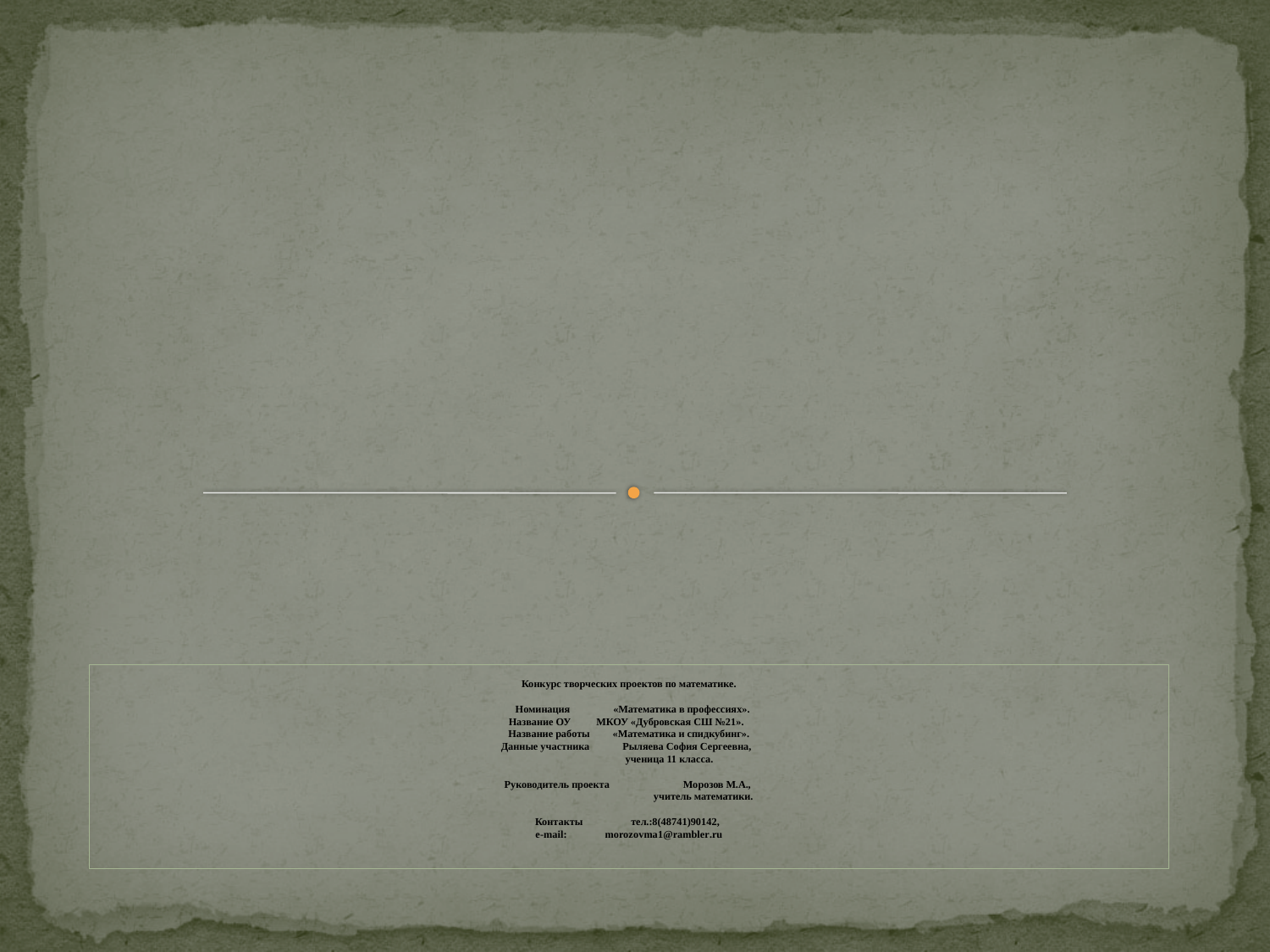

# Конкурс творческих проектов по математике. Номинация                 «Математика в профессиях». Название ОУ          МКОУ «Дубровская СШ №21». Название работы         «Математика и спидкубинг». Данные участника             Рыляева София Сергеевна, ученица 11 класса. Руководитель проекта                             Морозов М.А., учитель математики. Контакты                   тел.:8(48741)90142, e-mail:               morozovma1@rambler.ru